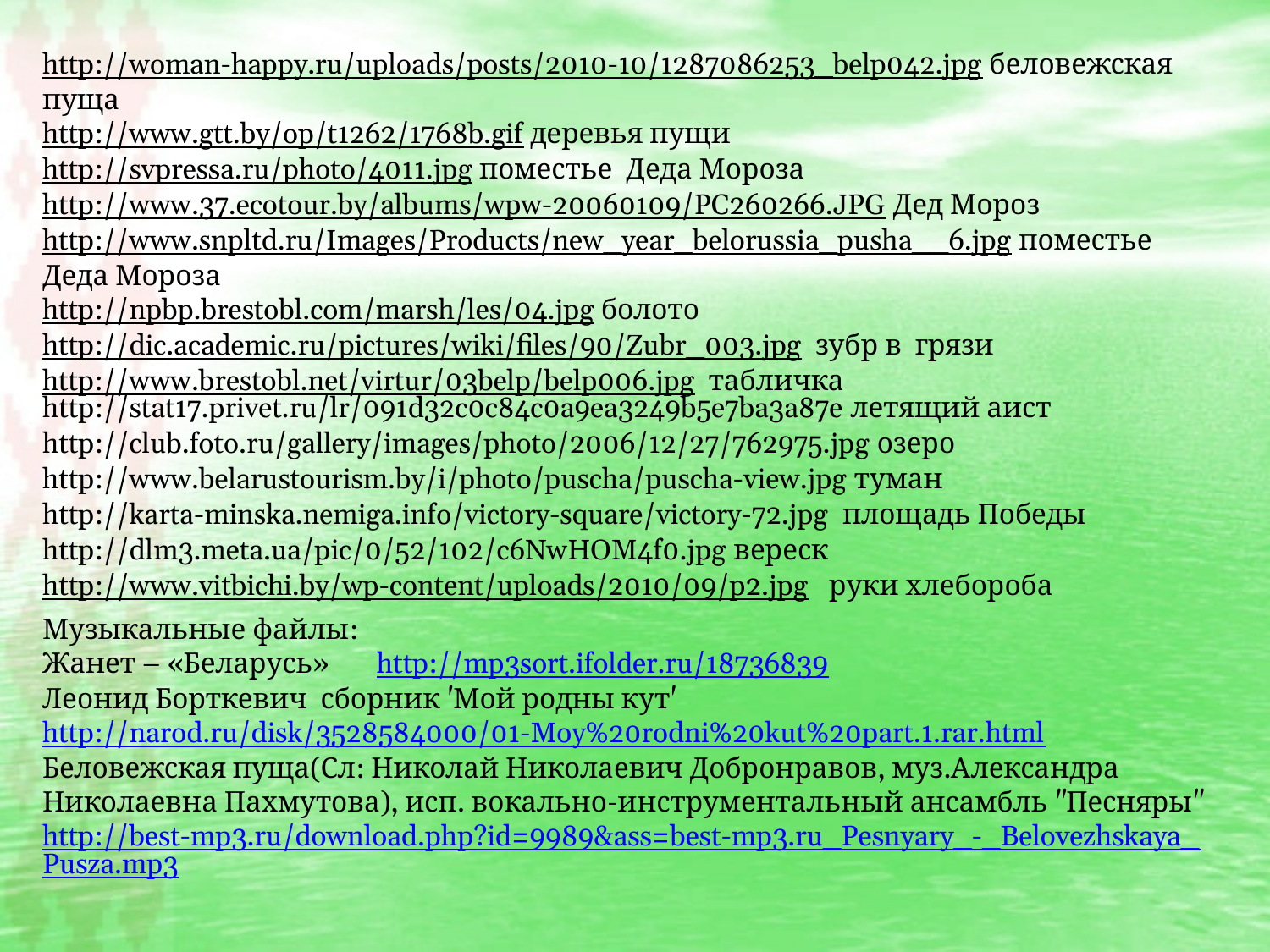

http://woman-happy.ru/uploads/posts/2010-10/1287086253_belp042.jpg беловежская  пуща
http://www.gtt.by/op/t1262/1768b.gif деревья пущи
http://svpressa.ru/photo/4011.jpg поместье  Деда Мороза
http://www.37.ecotour.by/albums/wpw-20060109/PC260266.JPG Дед Мороз
http://www.snpltd.ru/Images/Products/new_year_belorussia_pusha__6.jpg поместье  Деда Мороза
http://npbp.brestobl.com/marsh/les/04.jpg болото
http://dic.academic.ru/pictures/wiki/files/90/Zubr_003.jpg  зубр в  грязи
http://www.brestobl.net/virtur/03belp/belp006.jpg  табличка
http://stat17.privet.ru/lr/091d32c0c84c0a9ea3249b5e7ba3a87e летящий аист
http://club.foto.ru/gallery/images/photo/2006/12/27/762975.jpg озеро
http://www.belarustourism.by/i/photo/puscha/puscha-view.jpg туман
http://karta-minska.nemiga.info/victory-square/victory-72.jpg  площадь Победы
http://dlm3.meta.ua/pic/0/52/102/c6NwHOM4f0.jpg вереск
http://www.vitbichi.by/wp-content/uploads/2010/09/p2.jpg   руки хлебороба

Музыкальные файлы:
Жанет – «Беларусь»       http://mp3sort.ifolder.ru/18736839
Леонид Борткевич  сборник 'Мой родны кут'  http://narod.ru/disk/3528584000/01-Moy%20rodni%20kut%20part.1.rar.html
Беловежская пуща(Сл: Николай Николаевич Добронравов, муз.Александра Николаевна Пахмутова), исп. вокально-инструментальный ансамбль "Песняры"  http://best-mp3.ru/download.php?id=9989&ass=best-mp3.ru_Pesnyary_-_Belovezhskaya_Pusza.mp3